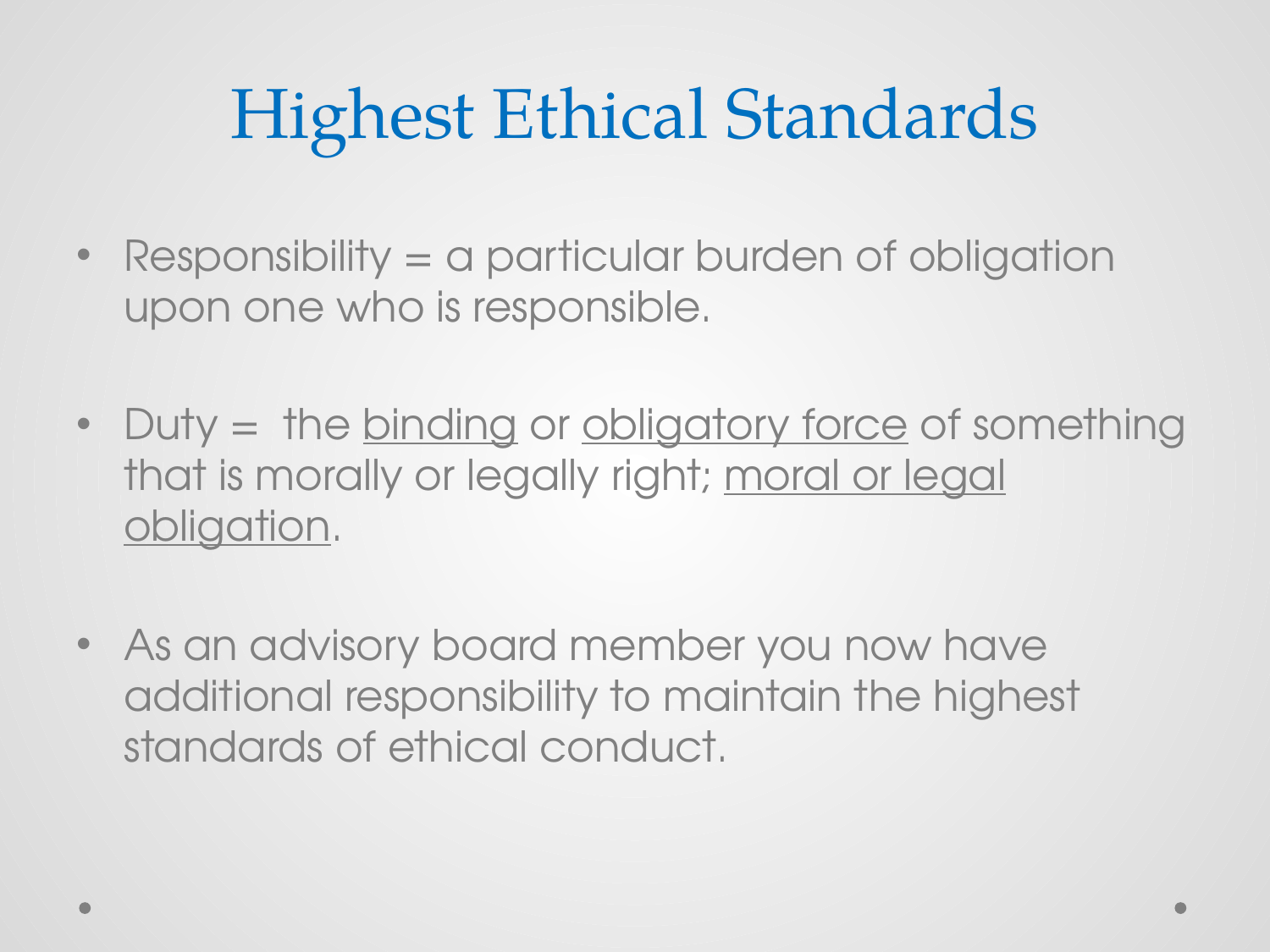

# Highest Ethical Standards
Responsibility = a particular burden of obligation upon one who is responsible.

Duty =  the binding or obligatory force of something that is morally or legally right; moral or legal obligation.

As an advisory board member you now have additional responsibility to maintain the highest standards of ethical conduct.